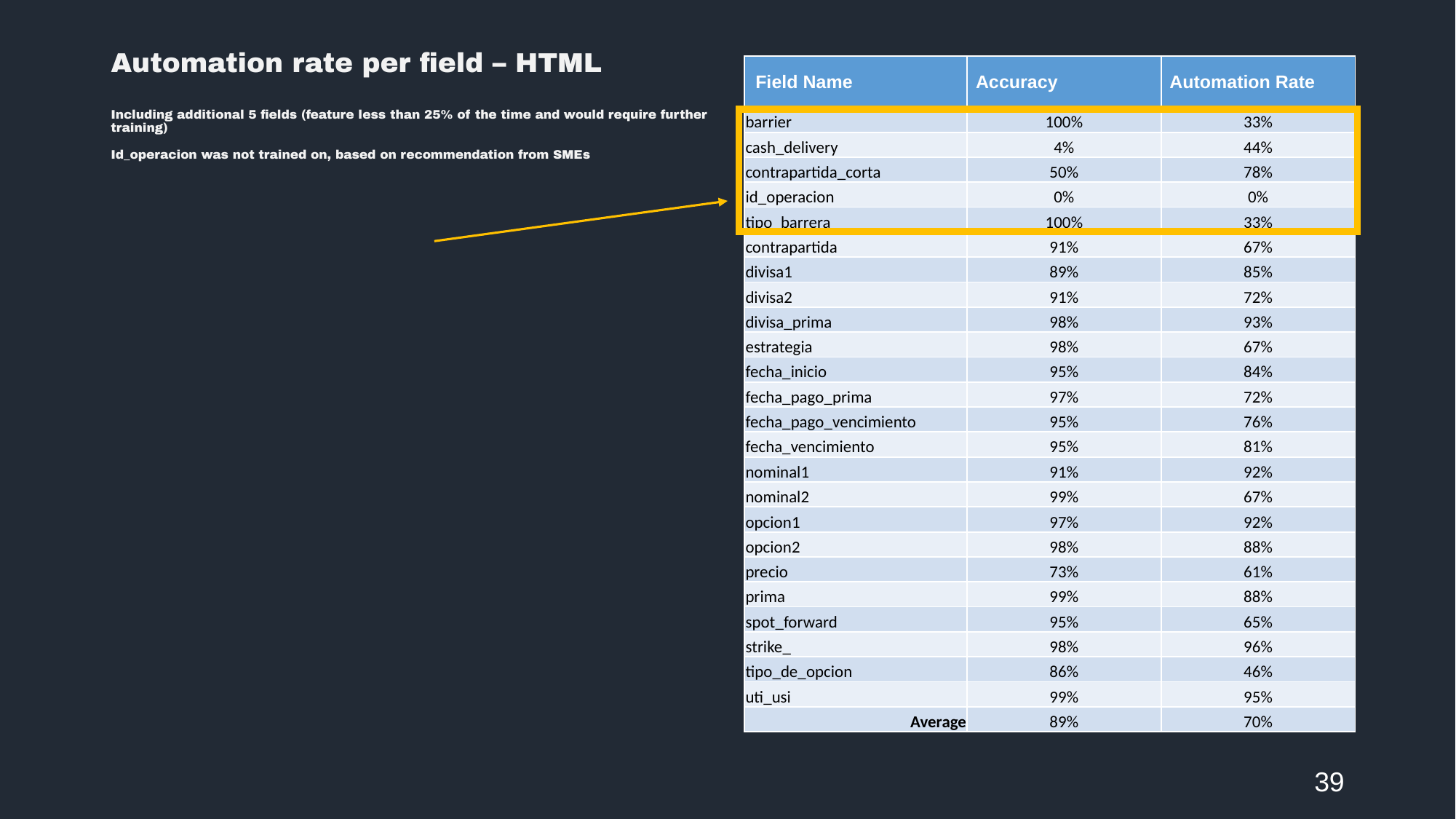

# Automation rate per field – HTML Including additional 5 fields (feature less than 25% of the time and would require further training) Id_operacion was not trained on, based on recommendation from SMEs
| Field Name | Accuracy | Automation Rate |
| --- | --- | --- |
| barrier | 100% | 33% |
| cash\_delivery | 4% | 44% |
| contrapartida\_corta | 50% | 78% |
| id\_operacion | 0% | 0% |
| tipo\_barrera | 100% | 33% |
| contrapartida | 91% | 67% |
| divisa1 | 89% | 85% |
| divisa2 | 91% | 72% |
| divisa\_prima | 98% | 93% |
| estrategia | 98% | 67% |
| fecha\_inicio | 95% | 84% |
| fecha\_pago\_prima | 97% | 72% |
| fecha\_pago\_vencimiento | 95% | 76% |
| fecha\_vencimiento | 95% | 81% |
| nominal1 | 91% | 92% |
| nominal2 | 99% | 67% |
| opcion1 | 97% | 92% |
| opcion2 | 98% | 88% |
| precio | 73% | 61% |
| prima | 99% | 88% |
| spot\_forward | 95% | 65% |
| strike\_ | 98% | 96% |
| tipo\_de\_opcion | 86% | 46% |
| uti\_usi | 99% | 95% |
| Average | 89% | 70% |

39